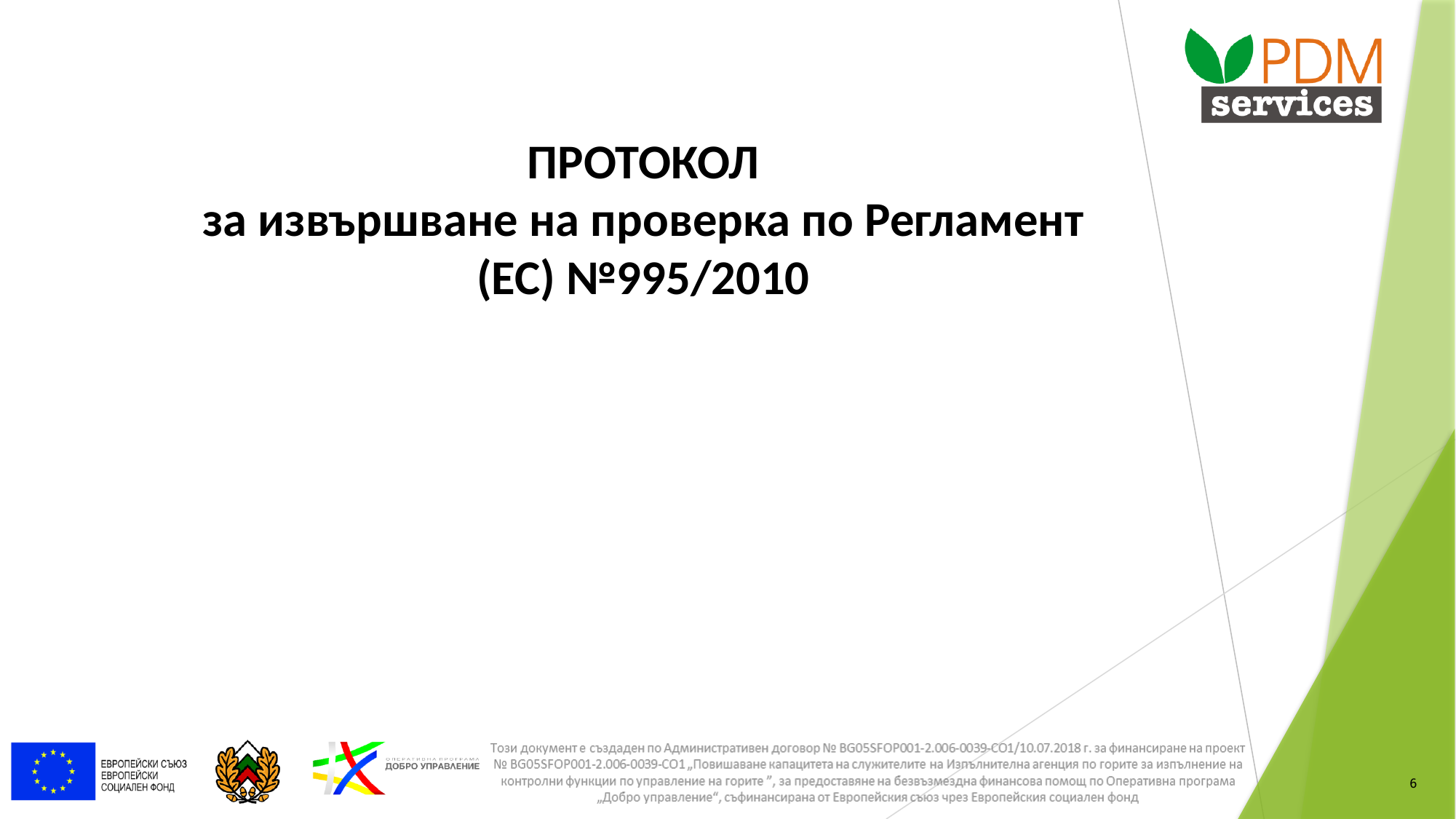

# ПРОТОКОЛ за извършване на проверка по Регламент (ЕС) №995/2010
6